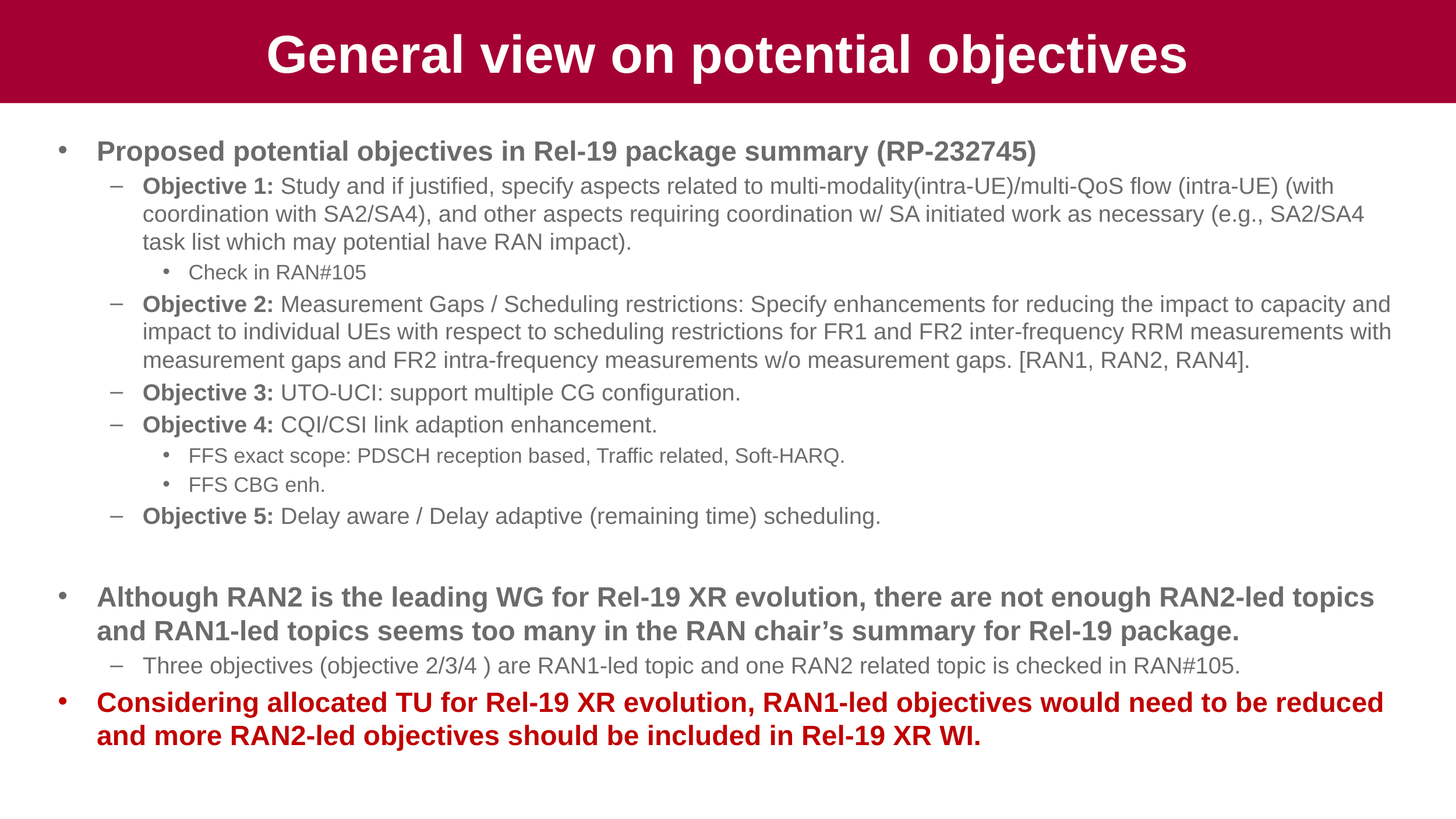

# General view on potential objectives
Proposed potential objectives in Rel-19 package summary (RP-232745)
Objective 1: Study and if justified, specify aspects related to multi-modality(intra-UE)/multi-QoS flow (intra-UE) (with coordination with SA2/SA4), and other aspects requiring coordination w/ SA initiated work as necessary (e.g., SA2/SA4 task list which may potential have RAN impact).
Check in RAN#105
Objective 2: Measurement Gaps / Scheduling restrictions: Specify enhancements for reducing the impact to capacity and impact to individual UEs with respect to scheduling restrictions for FR1 and FR2 inter-frequency RRM measurements with measurement gaps and FR2 intra-frequency measurements w/o measurement gaps. [RAN1, RAN2, RAN4].
Objective 3: UTO-UCI: support multiple CG configuration.
Objective 4: CQI/CSI link adaption enhancement.
FFS exact scope: PDSCH reception based, Traffic related, Soft-HARQ.
FFS CBG enh.
Objective 5: Delay aware / Delay adaptive (remaining time) scheduling.

Although RAN2 is the leading WG for Rel-19 XR evolution, there are not enough RAN2-led topics and RAN1-led topics seems too many in the RAN chair’s summary for Rel-19 package.
Three objectives (objective 2/3/4 ) are RAN1-led topic and one RAN2 related topic is checked in RAN#105.
Considering allocated TU for Rel-19 XR evolution, RAN1-led objectives would need to be reduced and more RAN2-led objectives should be included in Rel-19 XR WI.